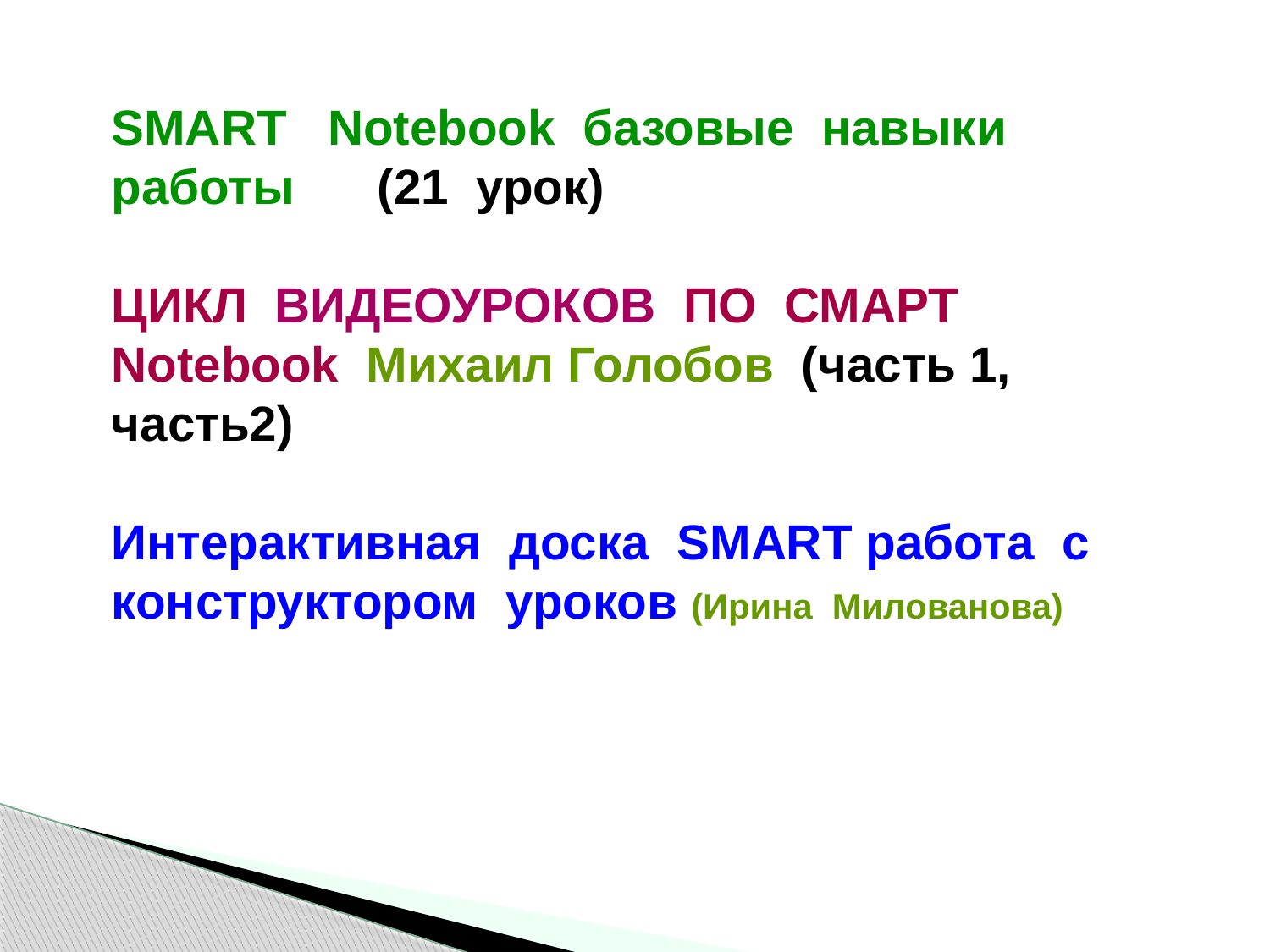

SMART   Notebook  базовые  навыки  работы      (21  урок)

ЦИКЛ  ВИДЕОУРОКОВ  ПО  СМАРТ    Notebook  Михаил Голобов  (часть 1, часть2)

Интерактивная  доска  SMART работа  с  конструктором  уроков (Ирина  Милованова)